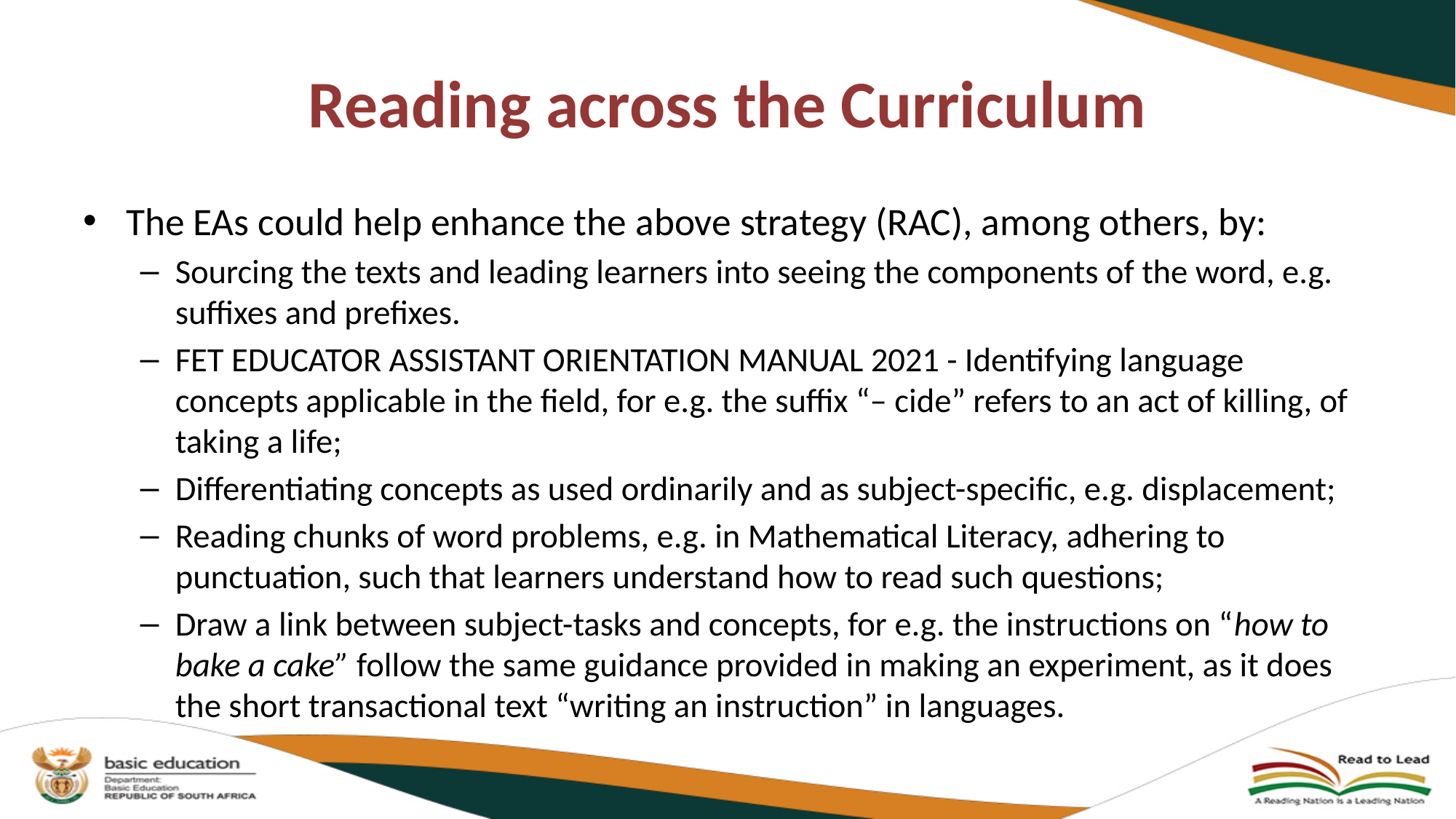

# Reading across the Curriculum
The EAs could help enhance the above strategy (RAC), among others, by:
Sourcing the texts and leading learners into seeing the components of the word, e.g. suffixes and prefixes.
FET EDUCATOR ASSISTANT ORIENTATION MANUAL 2021 - Identifying language concepts applicable in the field, for e.g. the suffix “– cide” refers to an act of killing, of taking a life;
Differentiating concepts as used ordinarily and as subject-specific, e.g. displacement;
Reading chunks of word problems, e.g. in Mathematical Literacy, adhering to punctuation, such that learners understand how to read such questions;
Draw a link between subject-tasks and concepts, for e.g. the instructions on “how to bake a cake” follow the same guidance provided in making an experiment, as it does the short transactional text “writing an instruction” in languages.